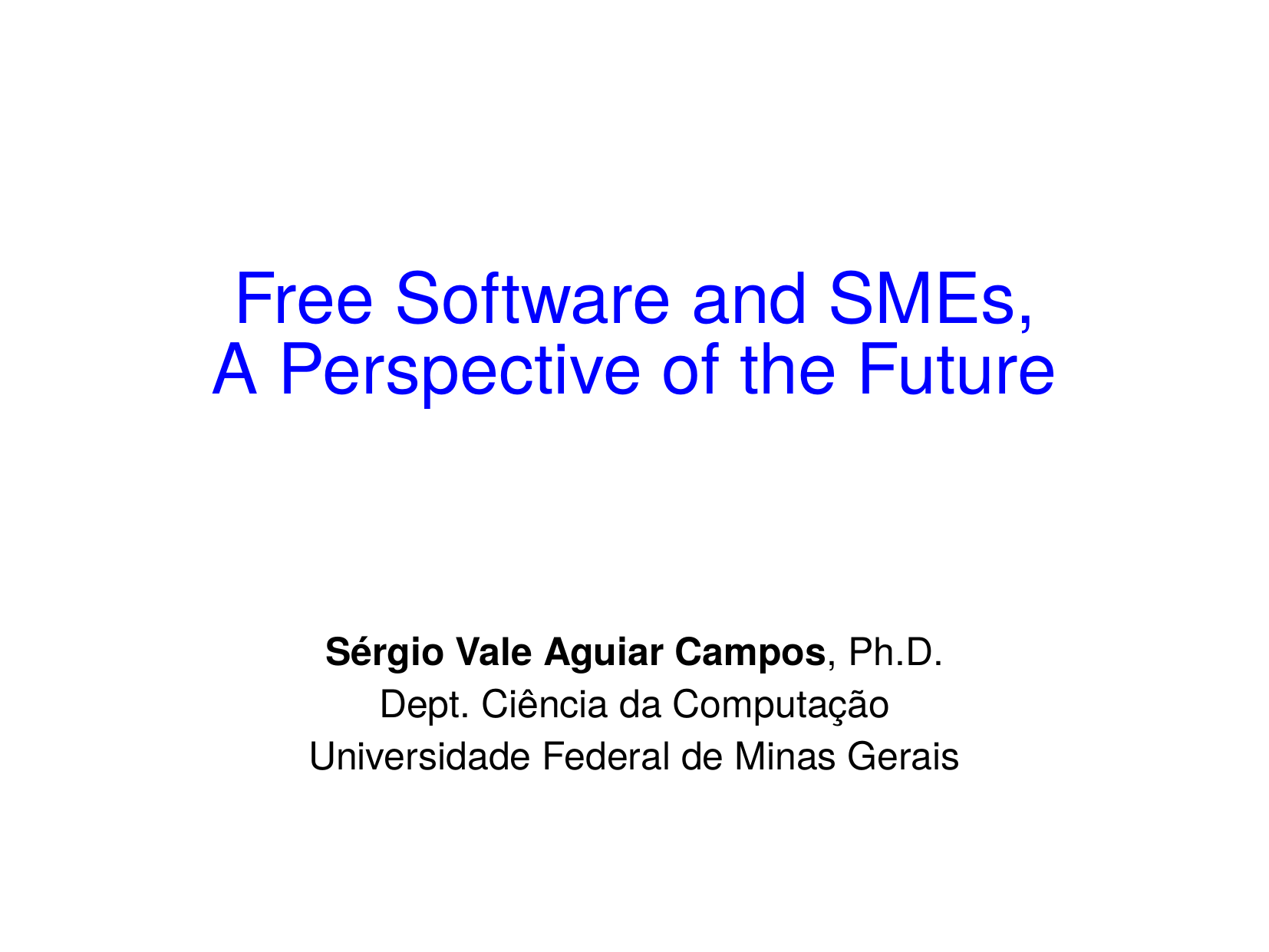

# Free Software and SMEs, A Perspective of the Future
Sérgio Vale Aguiar Campos, Ph.D.
Dept. Ciência da Computação
Universidade Federal de Minas Gerais